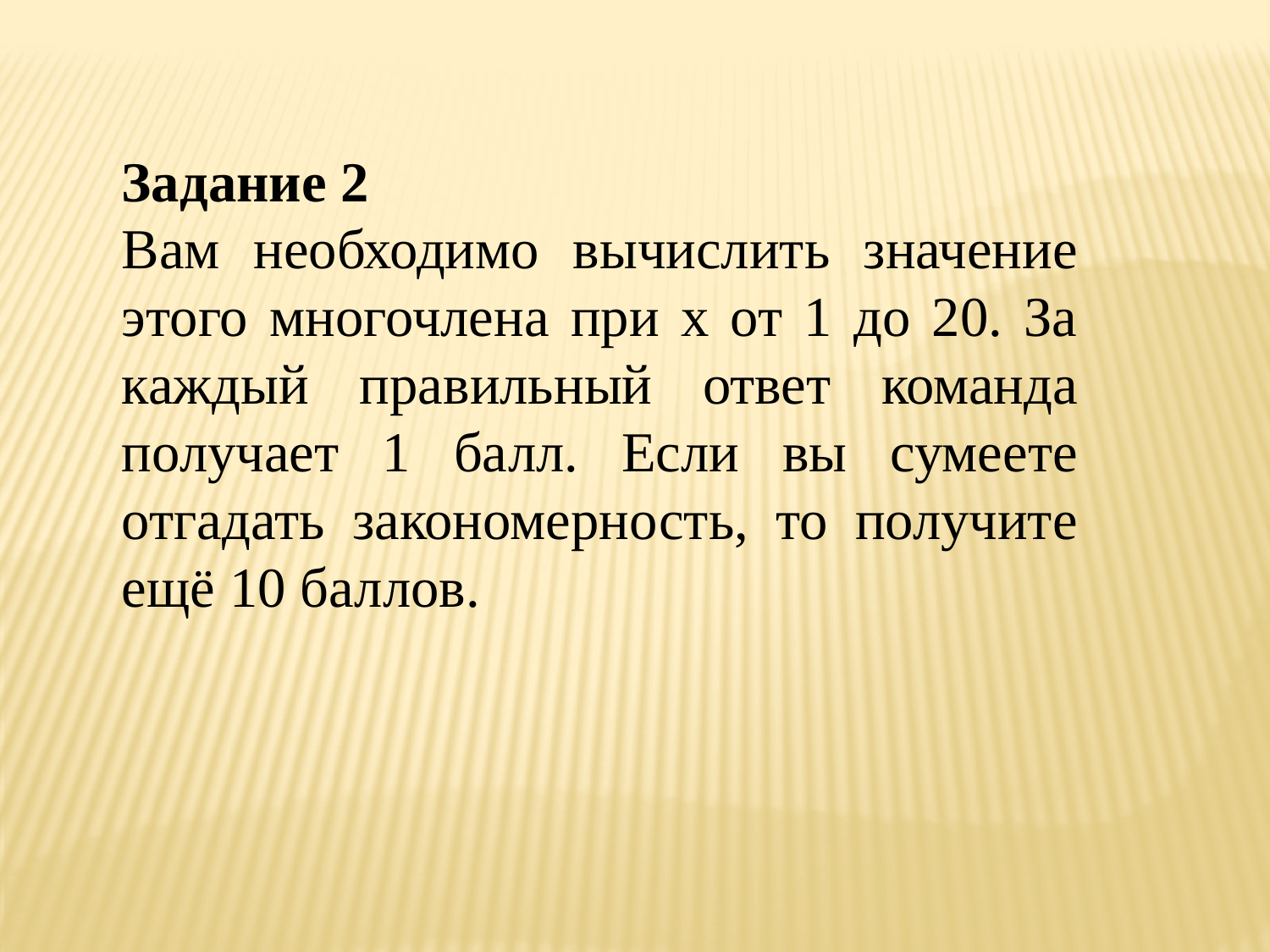

Задание 2
Вам необходимо вычислить значение этого многочлена при х от 1 до 20. За каждый правильный ответ команда получает 1 балл. Если вы сумеете отгадать закономерность, то получите ещё 10 баллов.